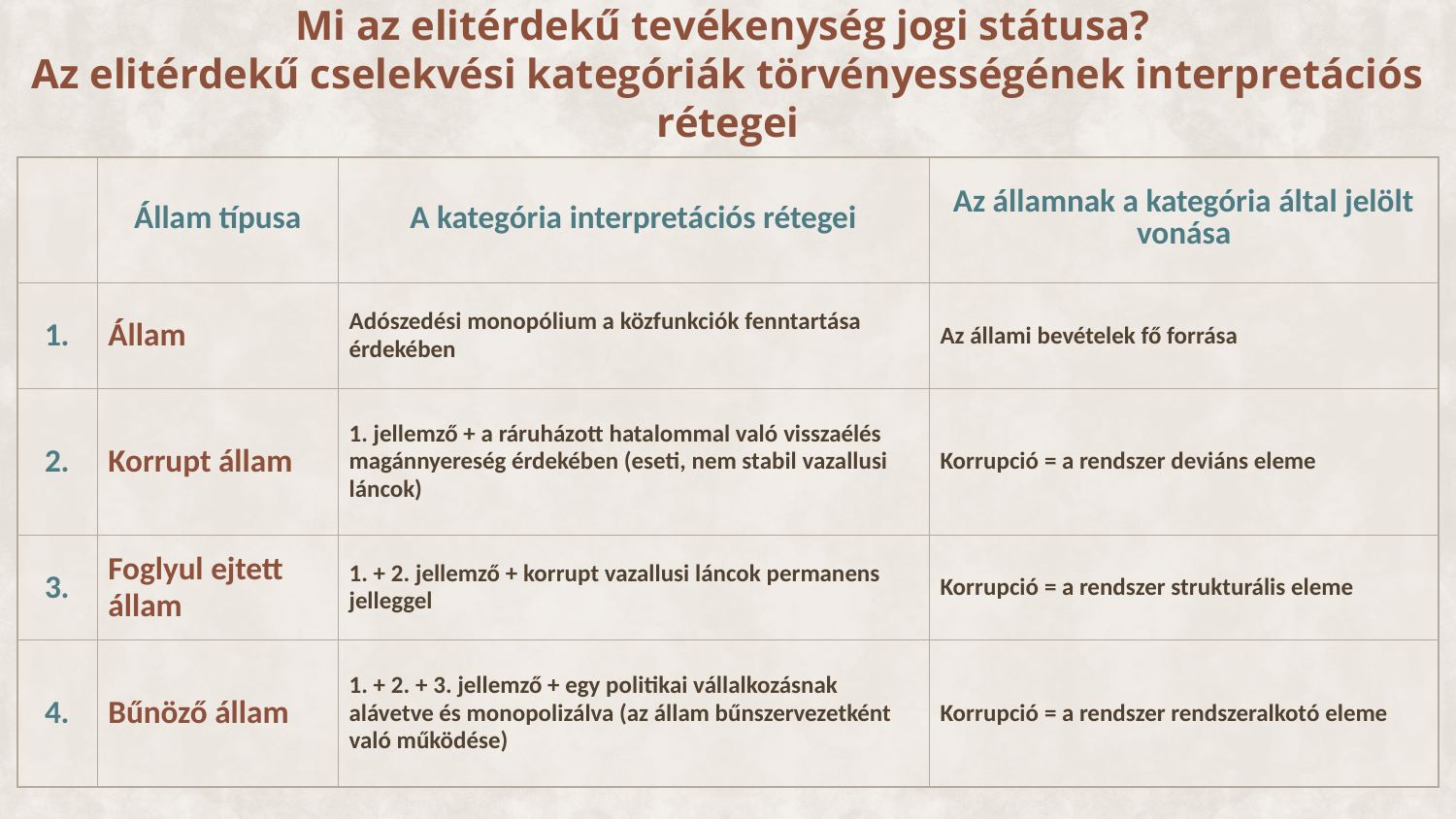

# Mi az elitérdekű tevékenység jogi státusa? Az elitérdekű cselekvési kategóriák törvényességének interpretációs rétegei
|  | Állam típusa | A kategória interpretációs rétegei | Az államnak a kategória által jelölt vonása |
| --- | --- | --- | --- |
| 1. | Állam | Adószedési monopólium a közfunkciók fenntartása érdekében | Az állami bevételek fő forrása |
| 2. | Korrupt állam | 1. jellemző + a ráruházott hatalommal való visszaélés magánnyereség érdekében (eseti, nem stabil vazallusi láncok) | Korrupció = a rendszer deviáns eleme |
| 3. | Foglyul ejtett állam | 1. + 2. jellemző + korrupt vazallusi láncok permanens jelleggel | Korrupció = a rendszer strukturális eleme |
| 4. | Bűnöző állam | 1. + 2. + 3. jellemző + egy politikai vállalkozásnak alávetve és monopolizálva (az állam bűnszervezetként való működése) | Korrupció = a rendszer rendszeralkotó eleme |